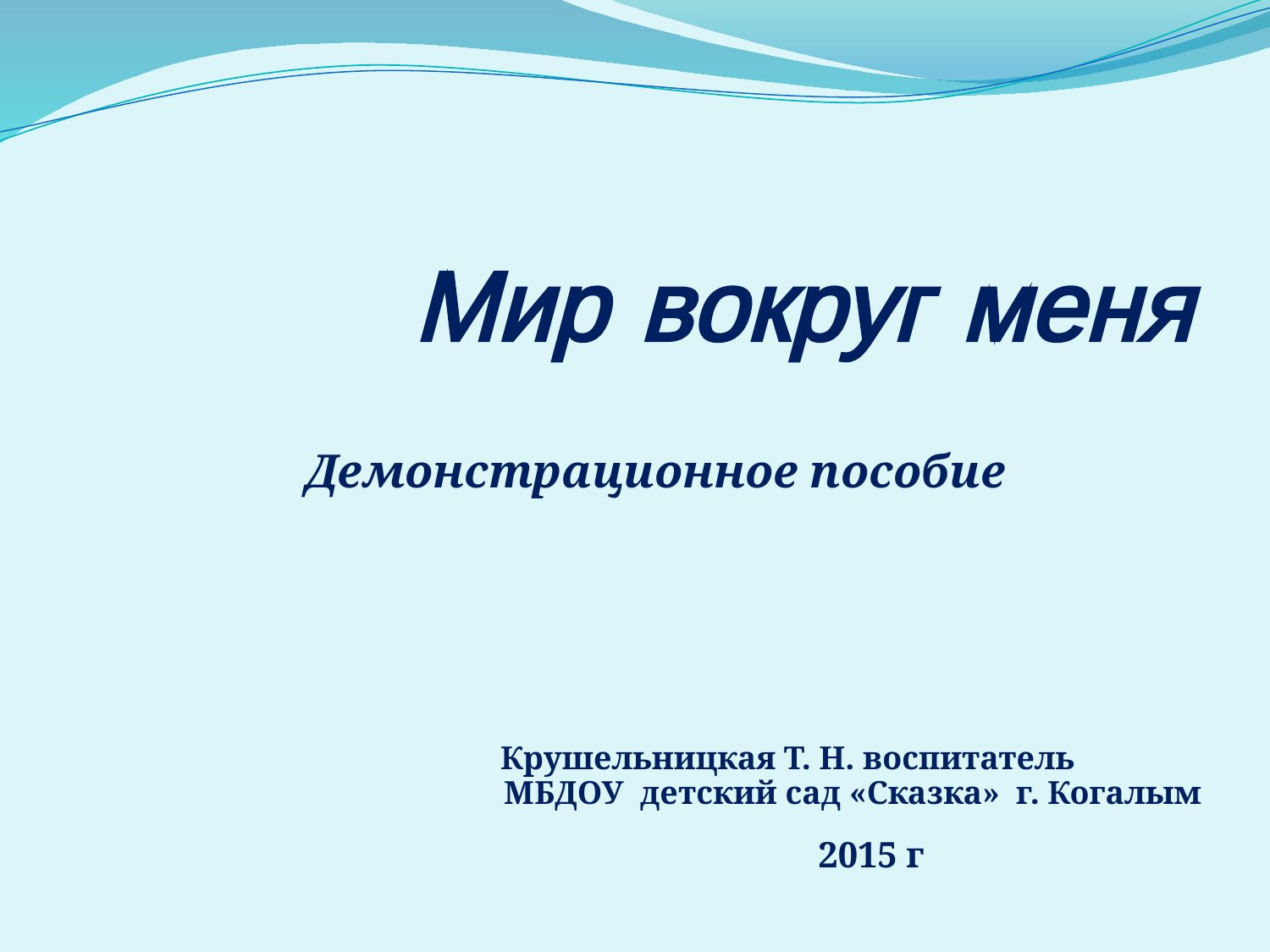

# Мир вокруг меня
Демонстрационное пособие
 Крушельницкая Т. Н. воспитатель
  МБДОУ  детский сад «Сказка»  г. Когалым

                                        2015 г